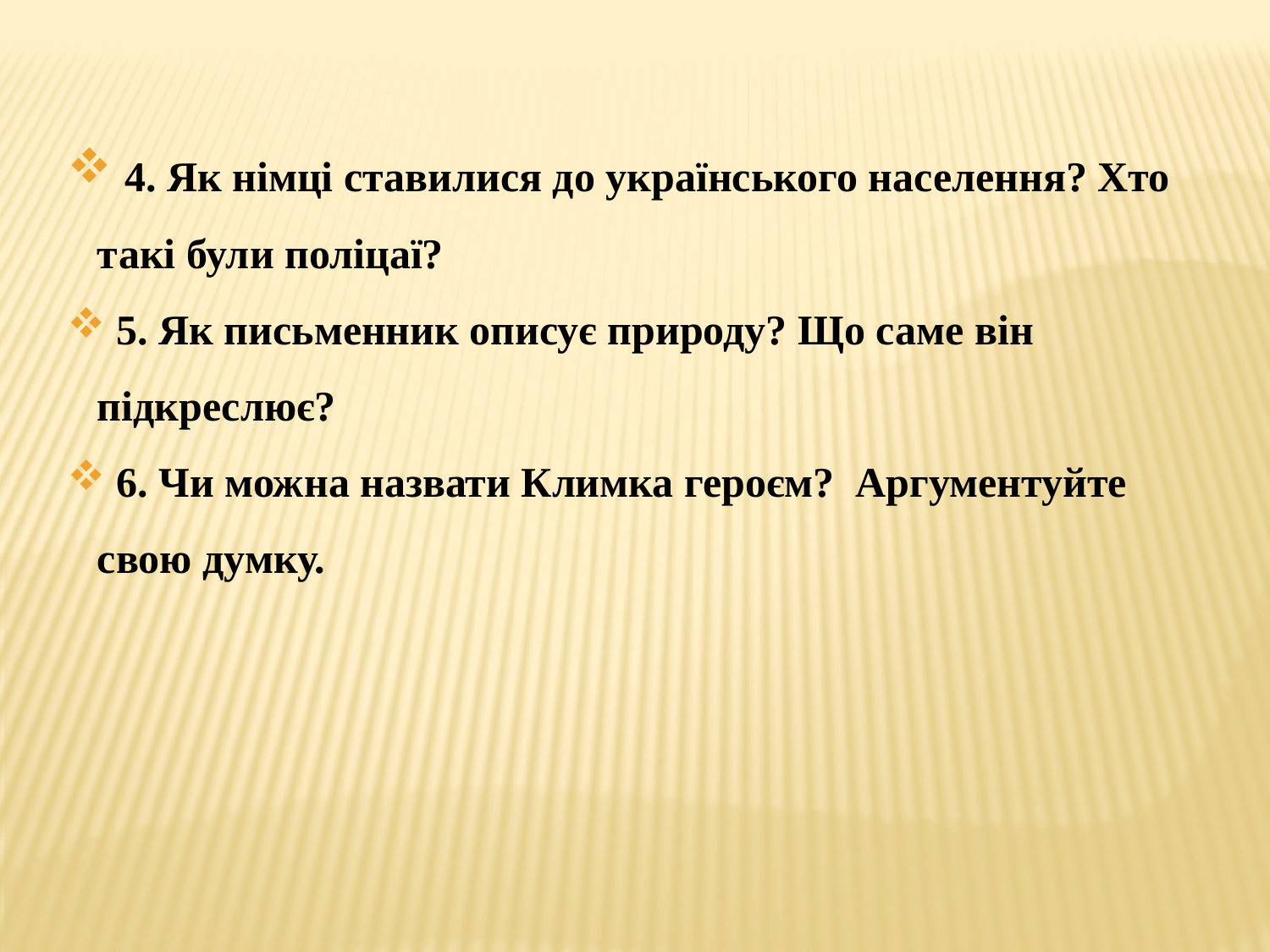

4. Як німці ставилися до українського населення? Хто такі були поліцаї?
 5. Як письменник описує природу? Що саме він підкреслює?
 6. Чи можна назвати Климка героєм?  Аргументуйте свою думку.